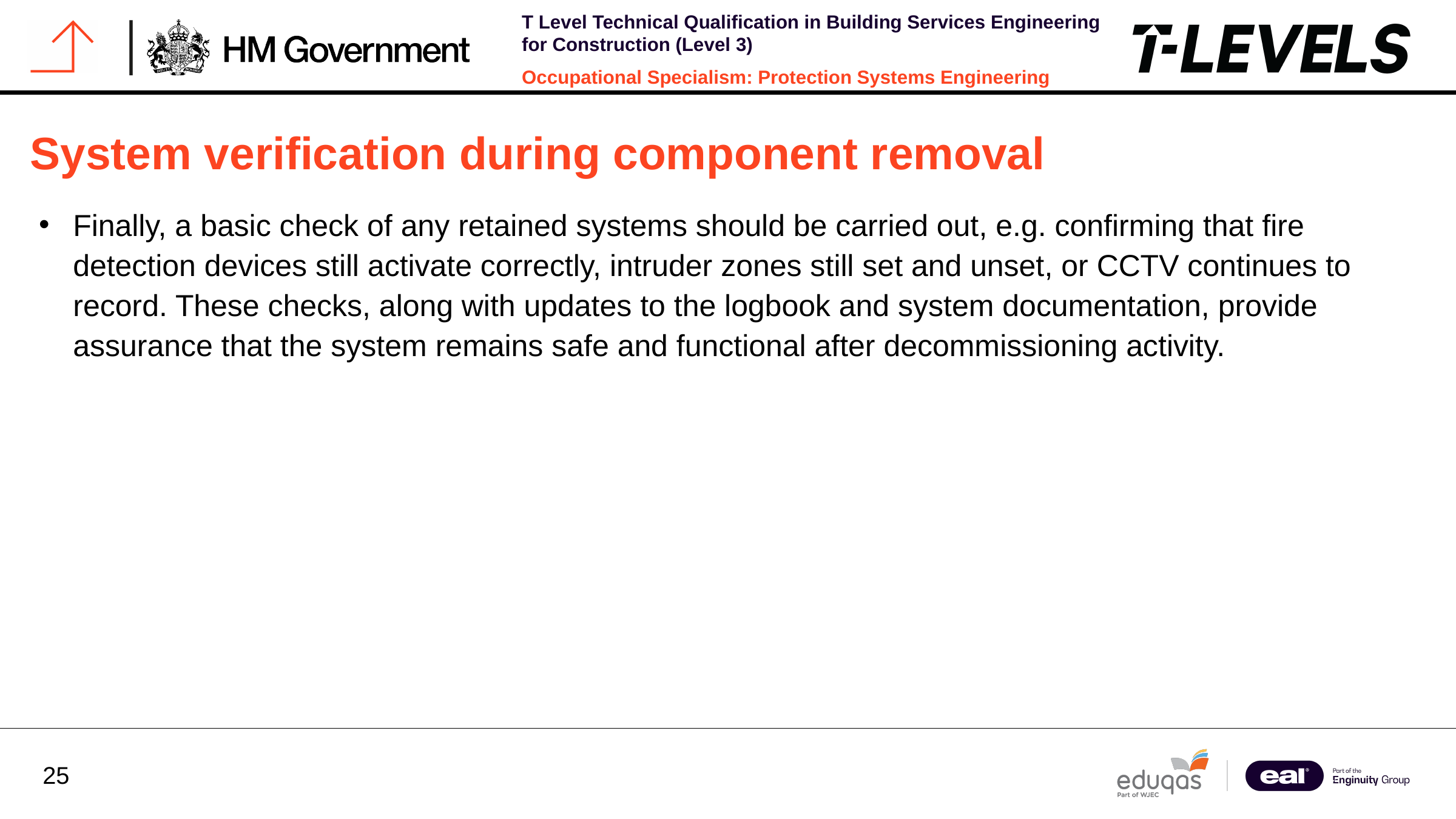

System verification during component removal
Finally, a basic check of any retained systems should be carried out, e.g. confirming that fire detection devices still activate correctly, intruder zones still set and unset, or CCTV continues to record. These checks, along with updates to the logbook and system documentation, provide assurance that the system remains safe and functional after decommissioning activity.